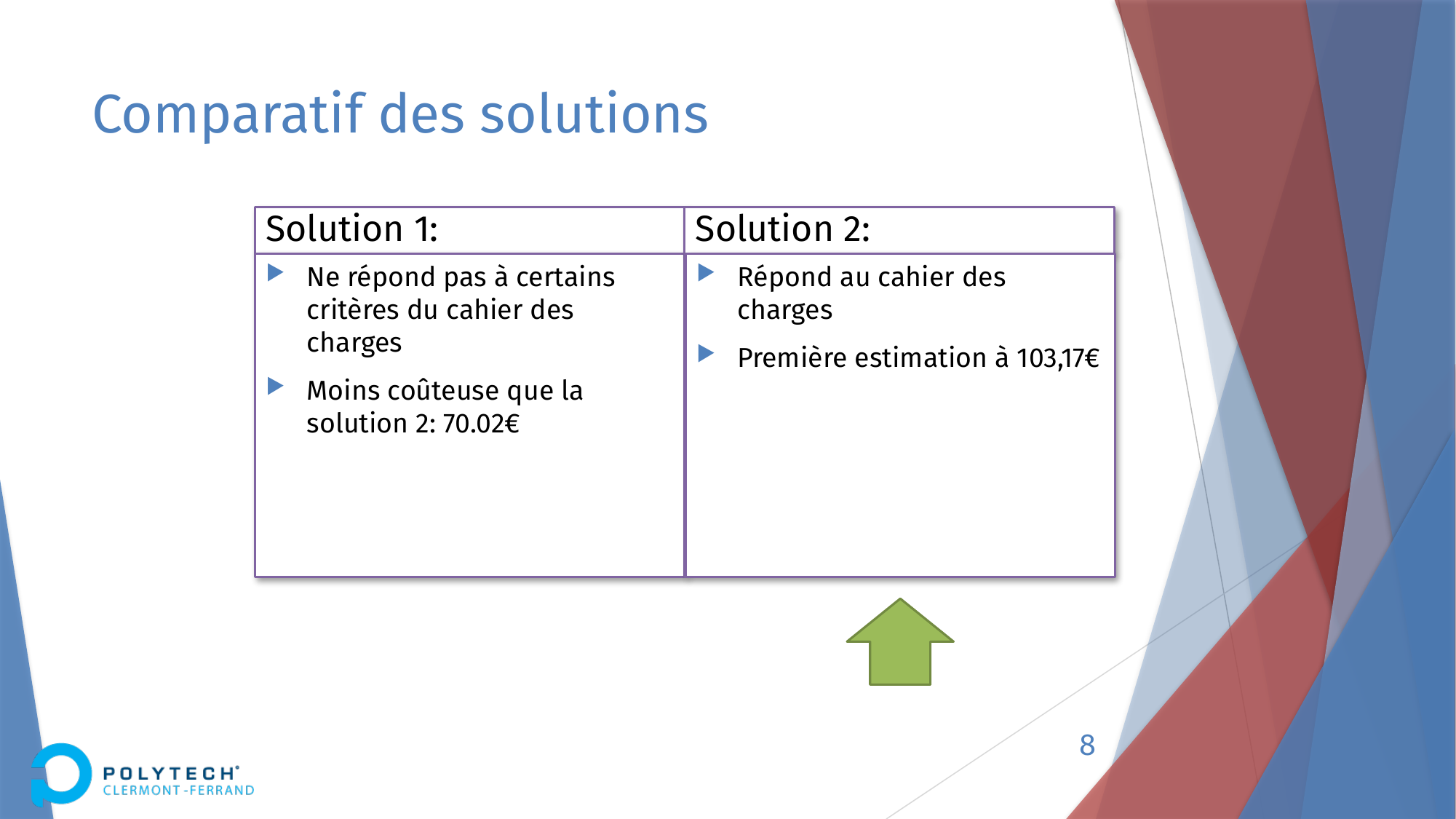

# Comparatif des solutions
Solution 1:
Solution 2:
Ne répond pas à certains critères du cahier des charges
Moins coûteuse que la solution 2: 70.02€
Répond au cahier des charges
Première estimation à 103,17€

8